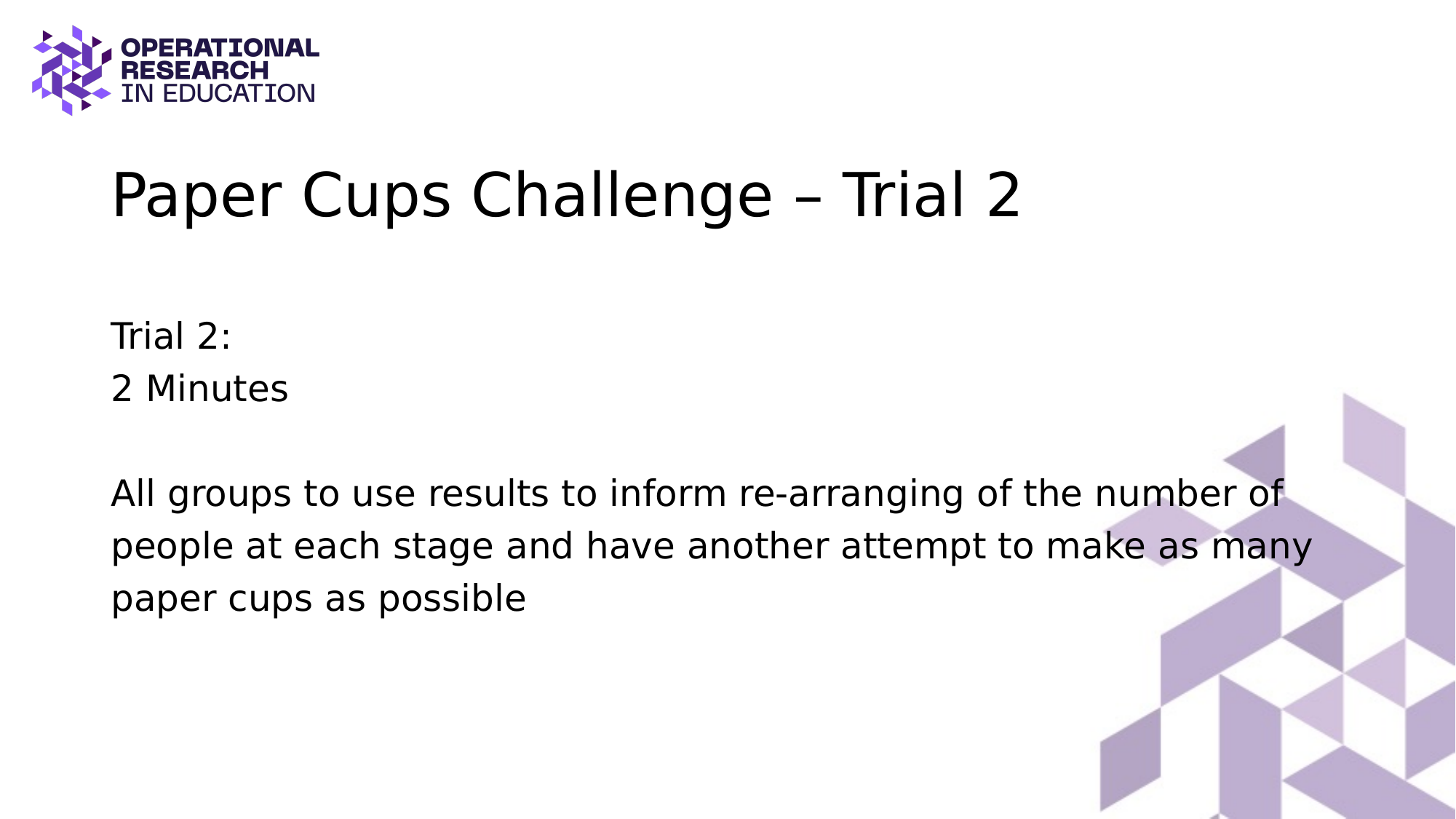

# Paper Cups Challenge – Trial 2
Trial 2:
2 Minutes

All groups to use results to inform re-arranging of the number of people at each stage and have another attempt to make as many paper cups as possible